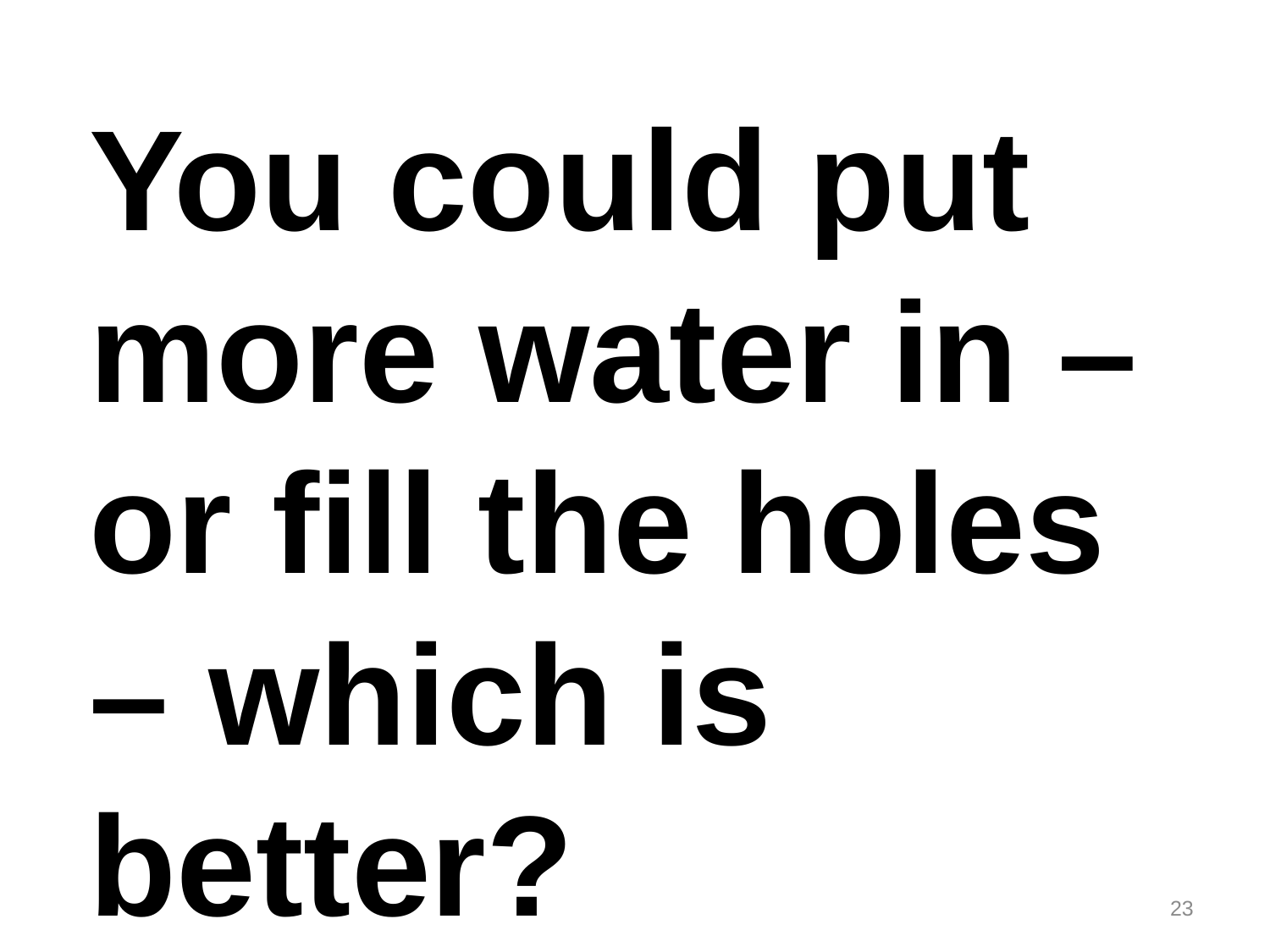

You could put more water in – or fill the holes – which is better?
23